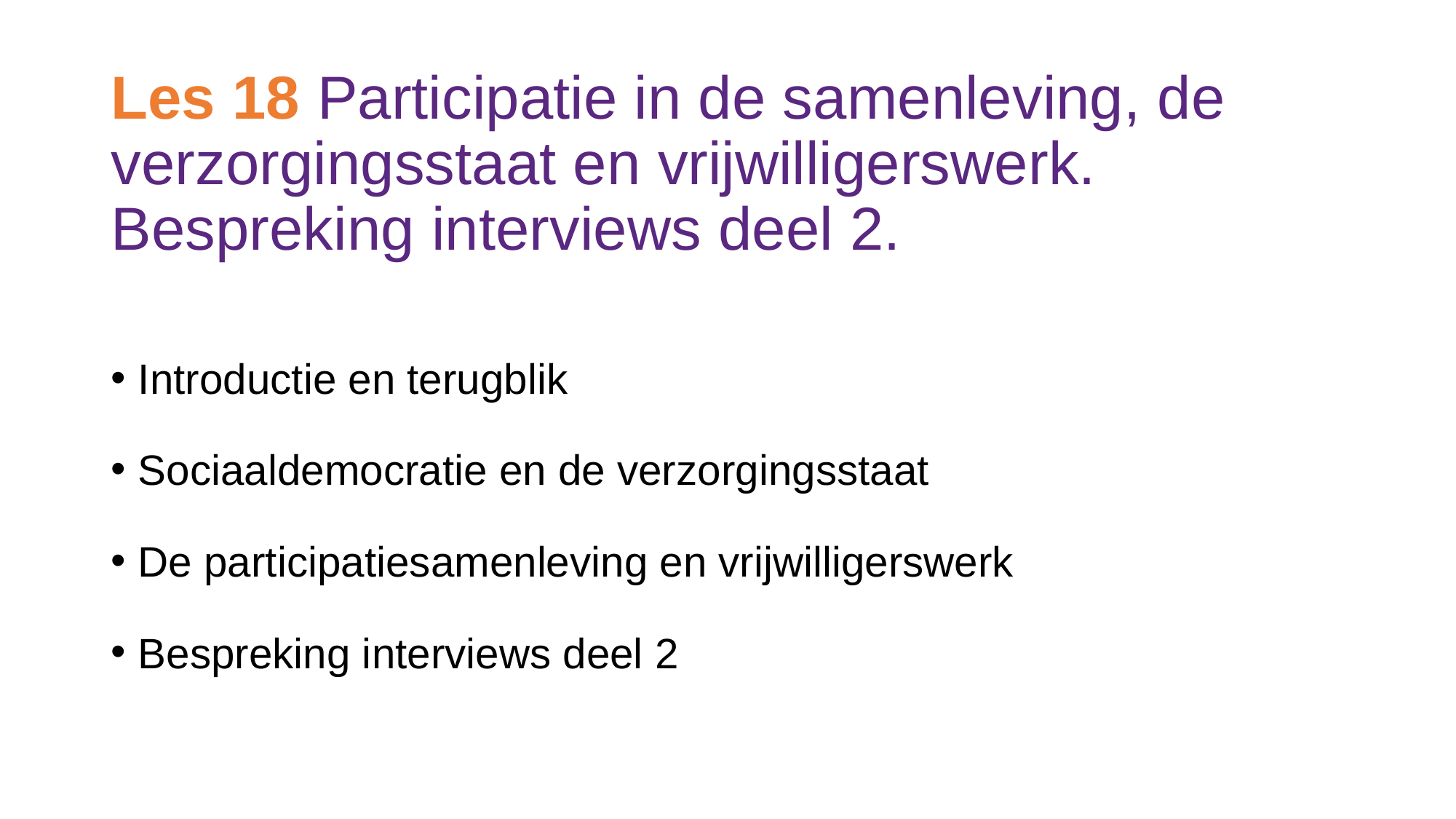

# Les 18 Participatie in de samenleving, de verzorgingsstaat en vrijwilligerswerk. Bespreking interviews deel 2.
Introductie en terugblik
Sociaaldemocratie en de verzorgingsstaat
De participatiesamenleving en vrijwilligerswerk
Bespreking interviews deel 2